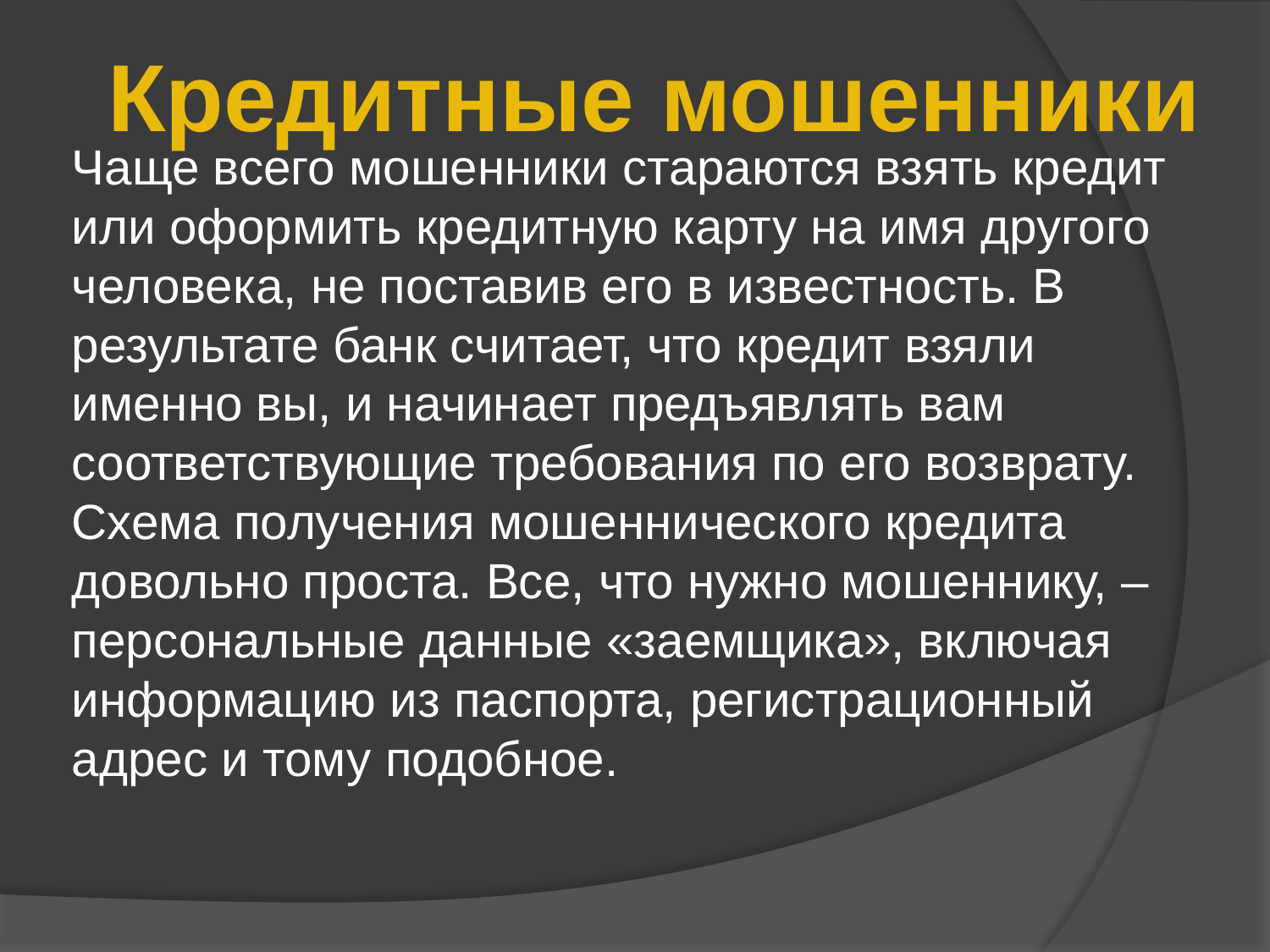

Кредитные мошенники
Чаще всего мошенники стараются взять кредит или оформить кредитную карту на имя другого человека, не поставив его в известность. В результате банк считает, что кредит взяли именно вы, и начинает предъявлять вам соответствующие требования по его возврату.
Схема получения мошеннического кредита довольно проста. Все, что нужно мошеннику, – персональные данные «заемщика», включая информацию из паспорта, регистрационный адрес и тому подобное.